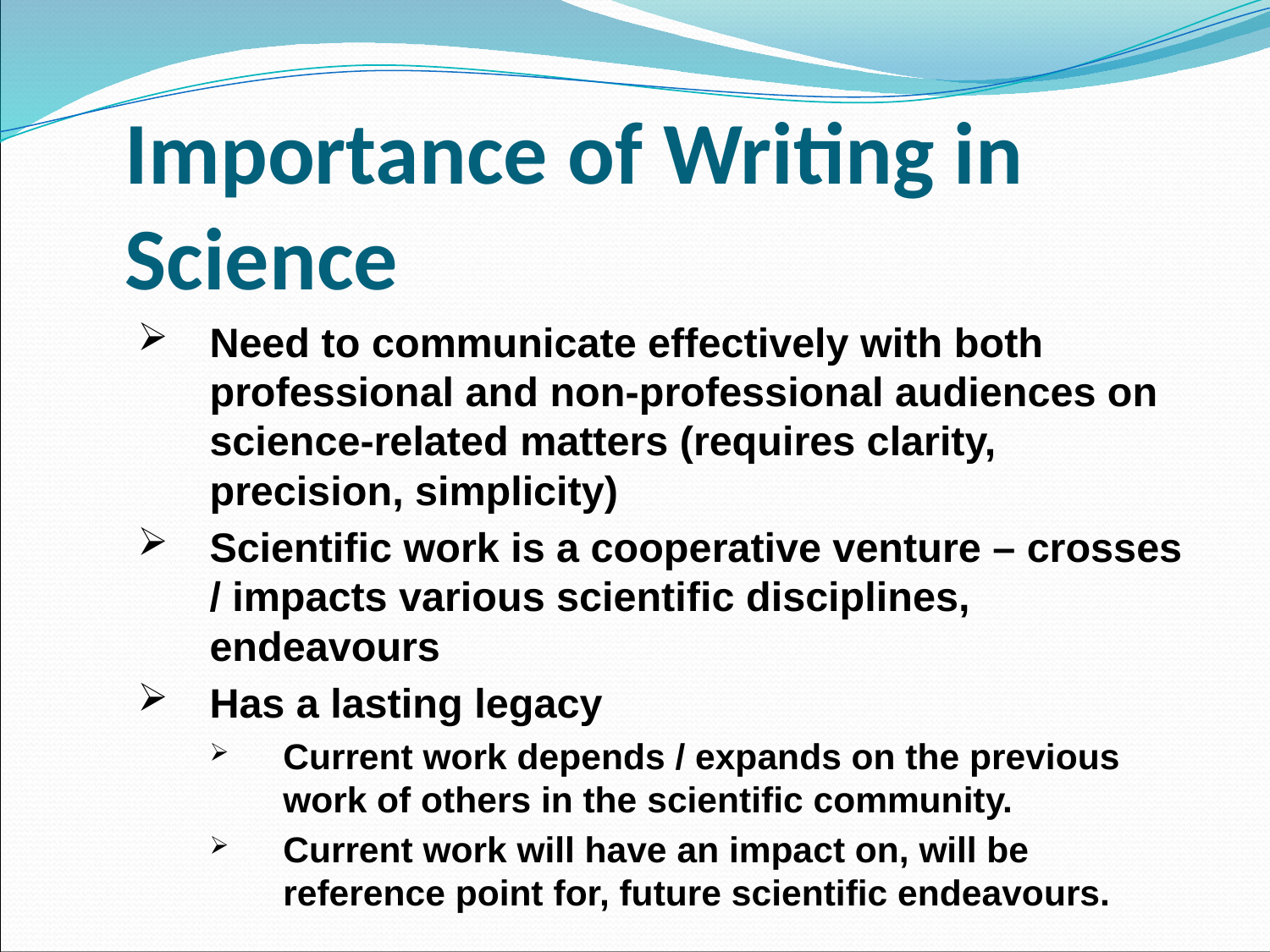

# Importance of Writing in Science
Need to communicate effectively with both professional and non-professional audiences on science-related matters (requires clarity, precision, simplicity)
Scientific work is a cooperative venture – crosses / impacts various scientific disciplines, endeavours
Has a lasting legacy
Current work depends / expands on the previous work of others in the scientific community.
Current work will have an impact on, will be reference point for, future scientific endeavours.